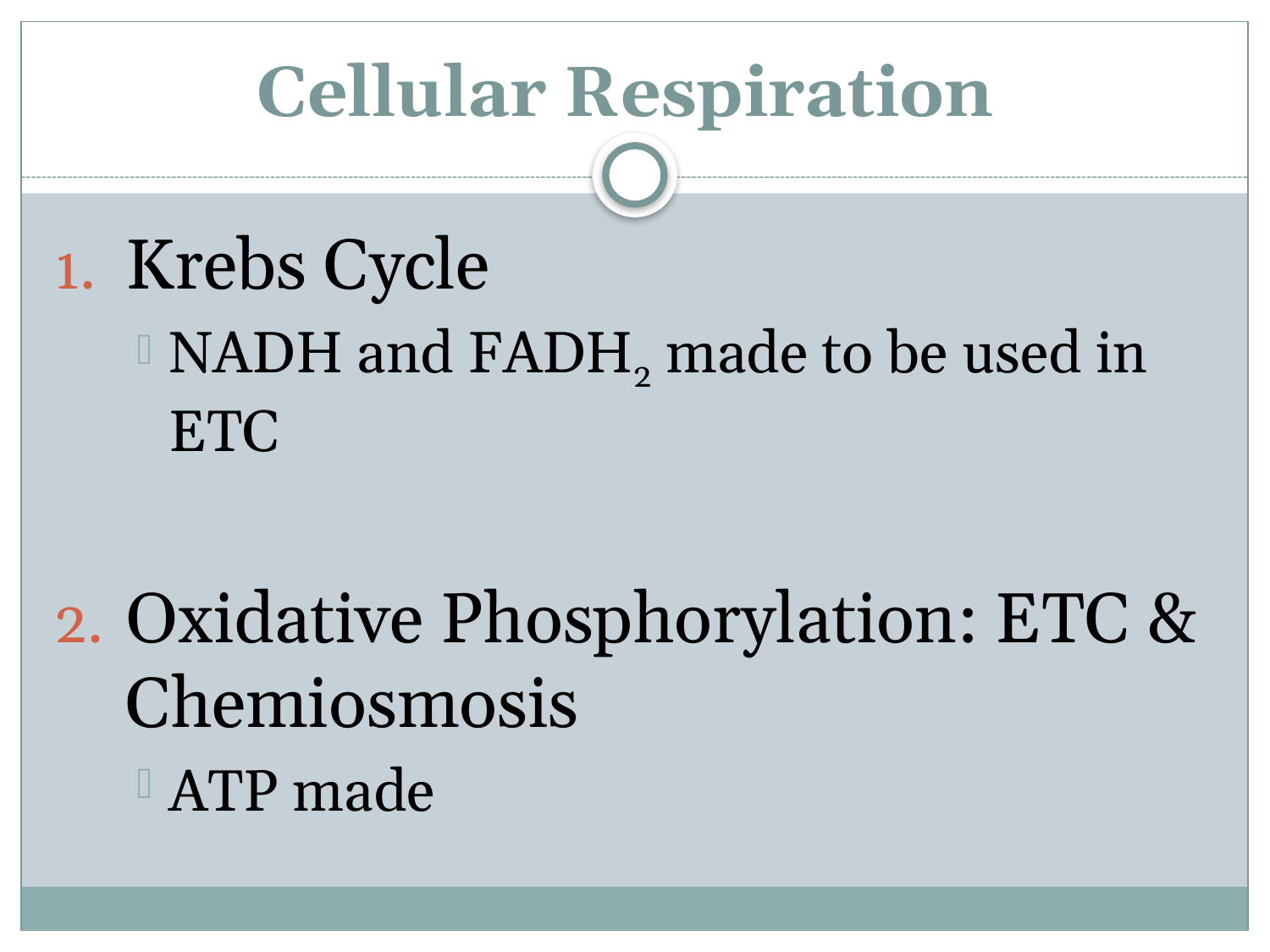

# Cellular Respiration
Krebs Cycle
NADH and FADH2 made to be used in ETC

Oxidative Phosphorylation: ETC & Chemiosmosis
ATP made